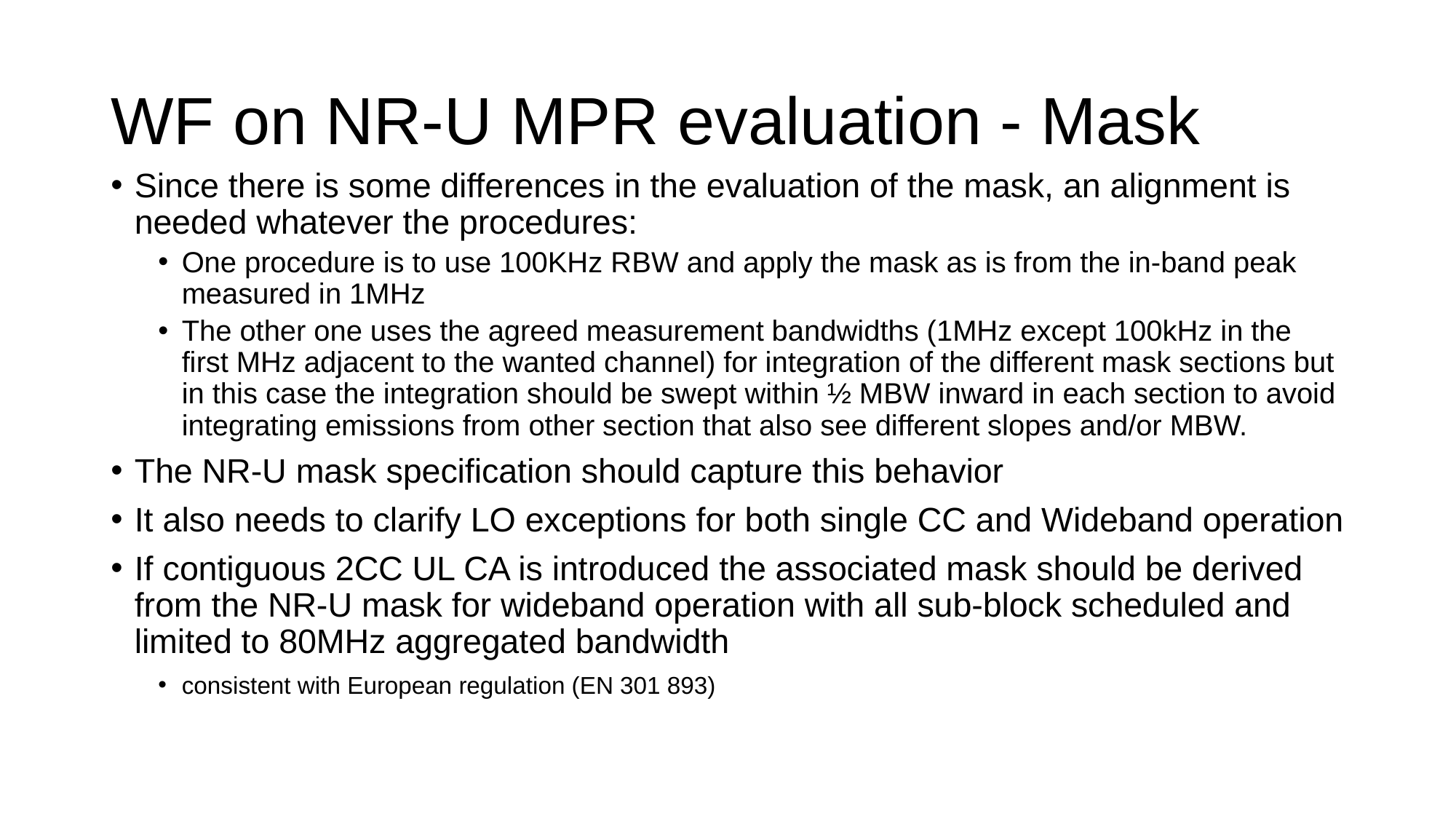

# WF on NR-U MPR evaluation - Mask
Since there is some differences in the evaluation of the mask, an alignment is needed whatever the procedures:
One procedure is to use 100KHz RBW and apply the mask as is from the in-band peak measured in 1MHz
The other one uses the agreed measurement bandwidths (1MHz except 100kHz in the first MHz adjacent to the wanted channel) for integration of the different mask sections but in this case the integration should be swept within ½ MBW inward in each section to avoid integrating emissions from other section that also see different slopes and/or MBW.
The NR-U mask specification should capture this behavior
It also needs to clarify LO exceptions for both single CC and Wideband operation
If contiguous 2CC UL CA is introduced the associated mask should be derived from the NR-U mask for wideband operation with all sub-block scheduled and limited to 80MHz aggregated bandwidth
consistent with European regulation (EN 301 893)